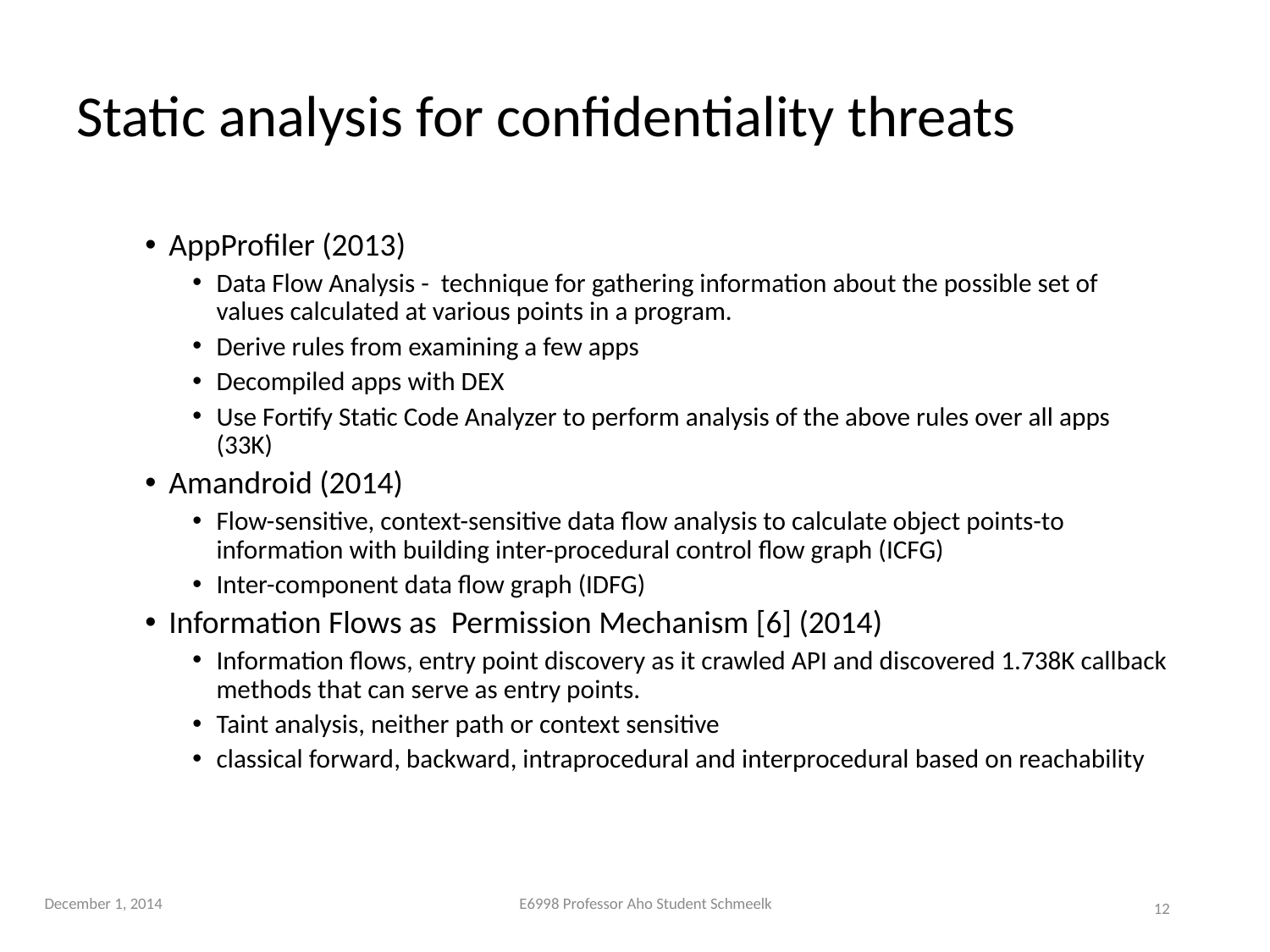

# Static analysis for confidentiality threats
AppProfiler (2013)
Data Flow Analysis -  technique for gathering information about the possible set of values calculated at various points in a program.
Derive rules from examining a few apps
Decompiled apps with DEX
Use Fortify Static Code Analyzer to perform analysis of the above rules over all apps (33K)
Amandroid (2014)
Flow-sensitive, context-sensitive data flow analysis to calculate object points-to information with building inter-procedural control flow graph (ICFG)
Inter-component data flow graph (IDFG)
Information Flows as  Permission Mechanism [6] (2014)
Information flows, entry point discovery as it crawled API and discovered 1.738K callback methods that can serve as entry points.
Taint analysis, neither path or context sensitive
classical forward, backward, intraprocedural and interprocedural based on reachability

December 1, 2014
E6998 Professor Aho Student Schmeelk
12